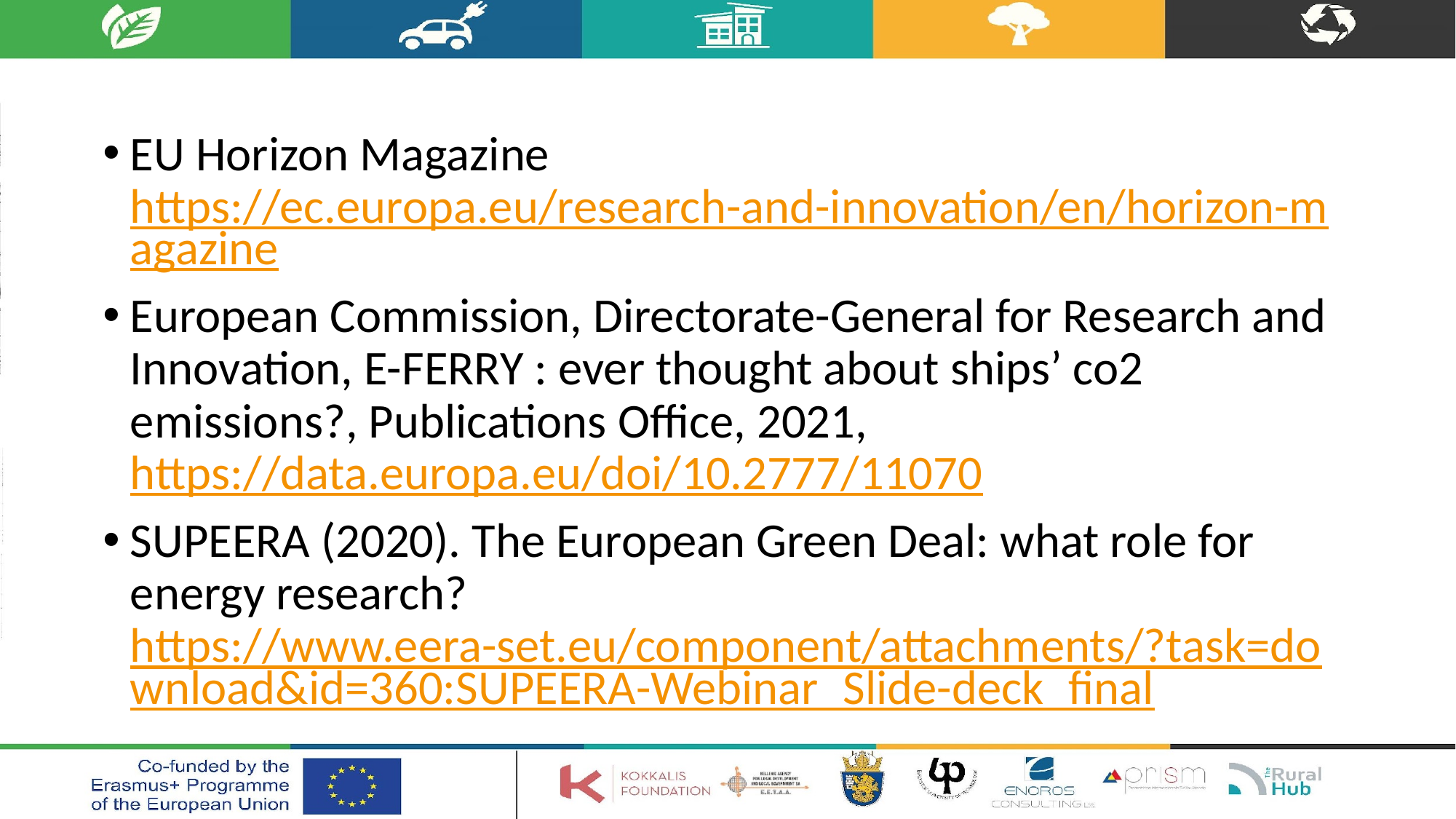

EU Horizon Magazine https://ec.europa.eu/research-and-innovation/en/horizon-magazine
European Commission, Directorate-General for Research and Innovation, E-FERRY : ever thought about ships’ co2 emissions?, Publications Office, 2021, https://data.europa.eu/doi/10.2777/11070
SUPEERA (2020). The European Green Deal: what role for energy research? https://www.eera-set.eu/component/attachments/?task=download&id=360:SUPEERA-Webinar_Slide-deck_final